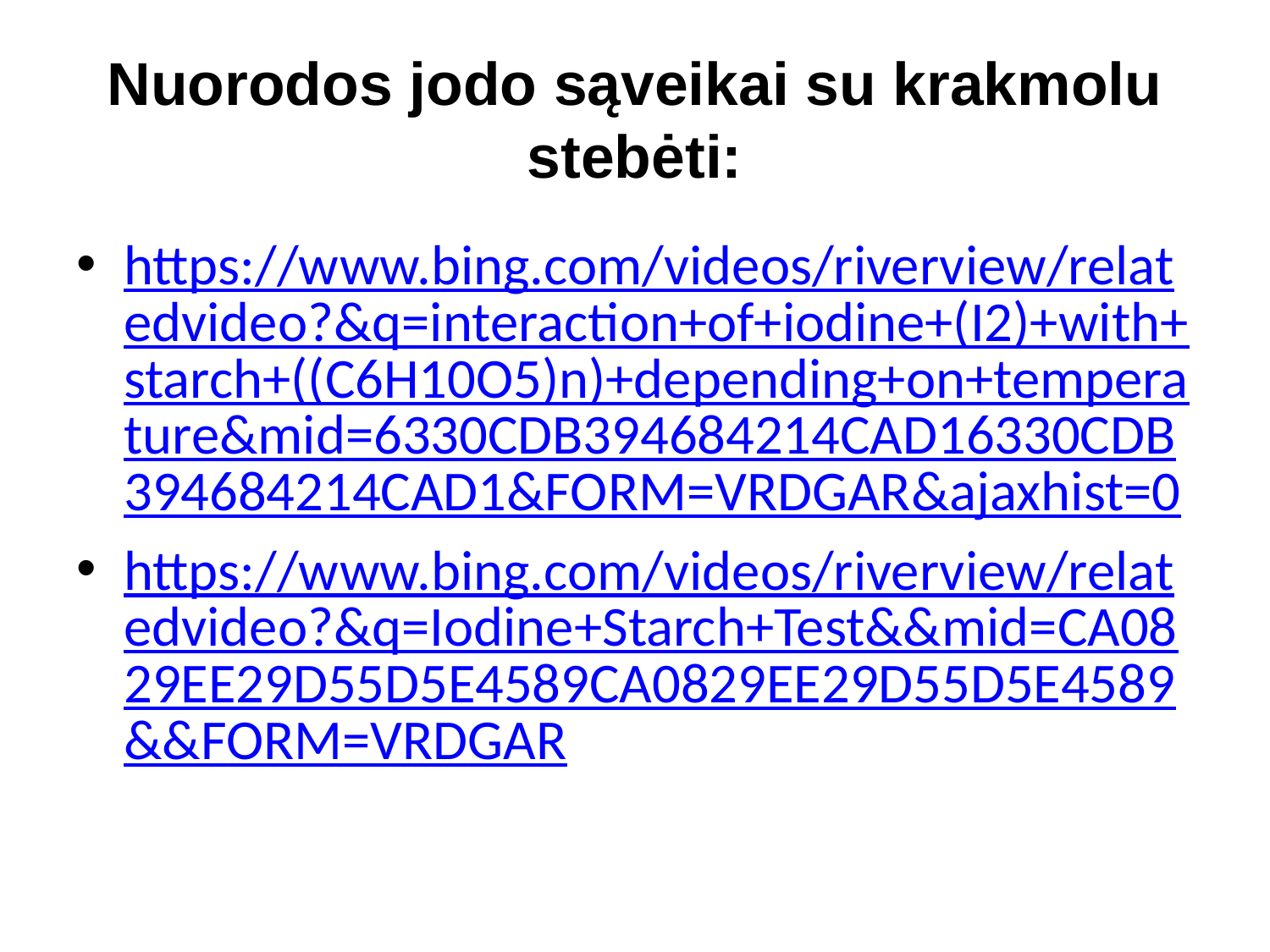

# Nuorodos jodo sąveikai su krakmolu stebėti:
https://www.bing.com/videos/riverview/relatedvideo?&q=interaction+of+iodine+(I2)+with+starch+((C6H10O5)n)+depending+on+temperature&mid=6330CDB394684214CAD16330CDB394684214CAD1&FORM=VRDGAR&ajaxhist=0
https://www.bing.com/videos/riverview/relatedvideo?&q=Iodine+Starch+Test&&mid=CA0829EE29D55D5E4589CA0829EE29D55D5E4589&&FORM=VRDGAR